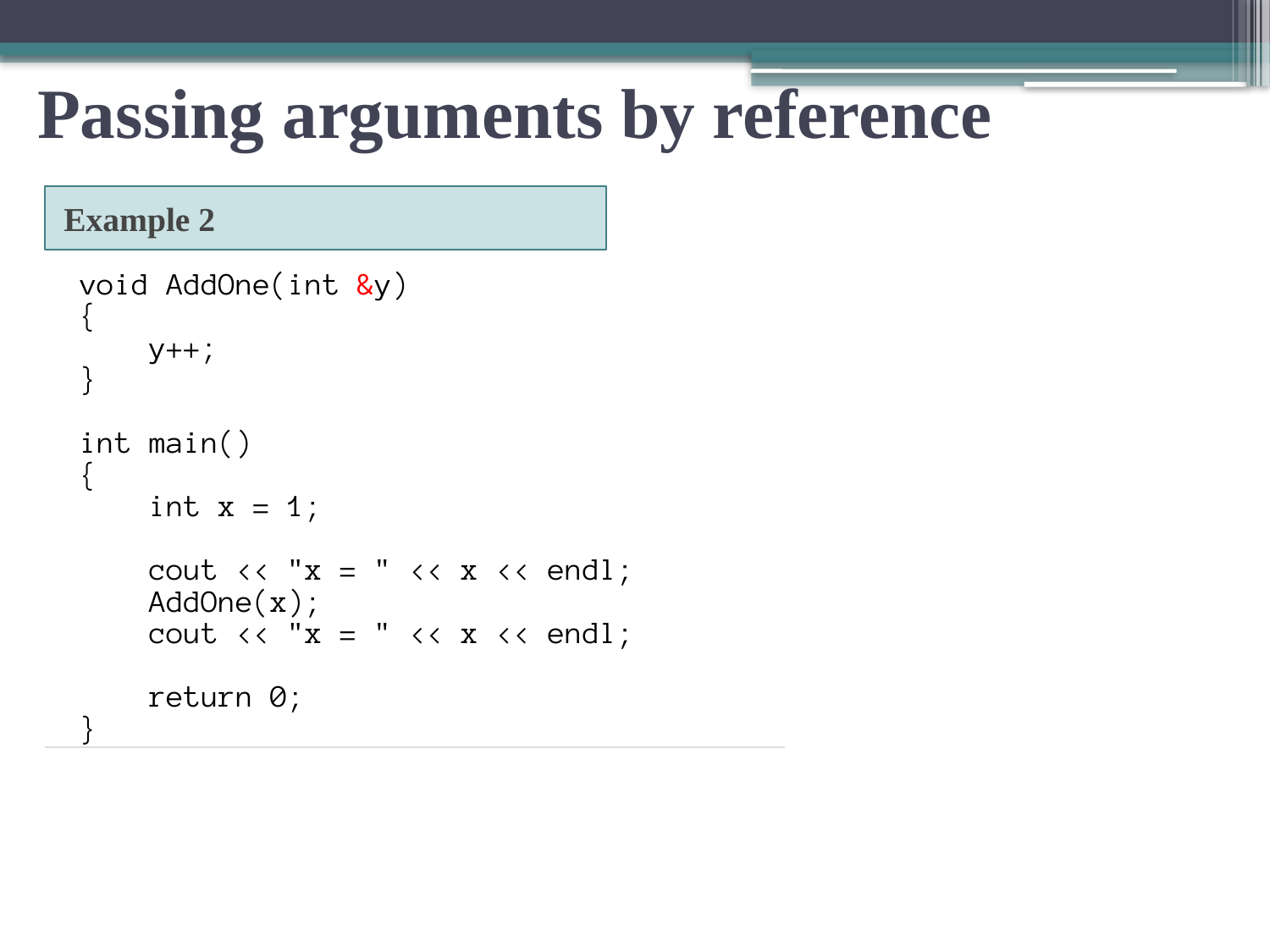

# Passing arguments by reference
Example 2
|  | void AddOne(int &y) {     y++; }   int main() {     int x = 1;       cout << "x = " << x << endl;     AddOne(x);     cout << "x = " << x << endl;       return 0; } |
| --- | --- |